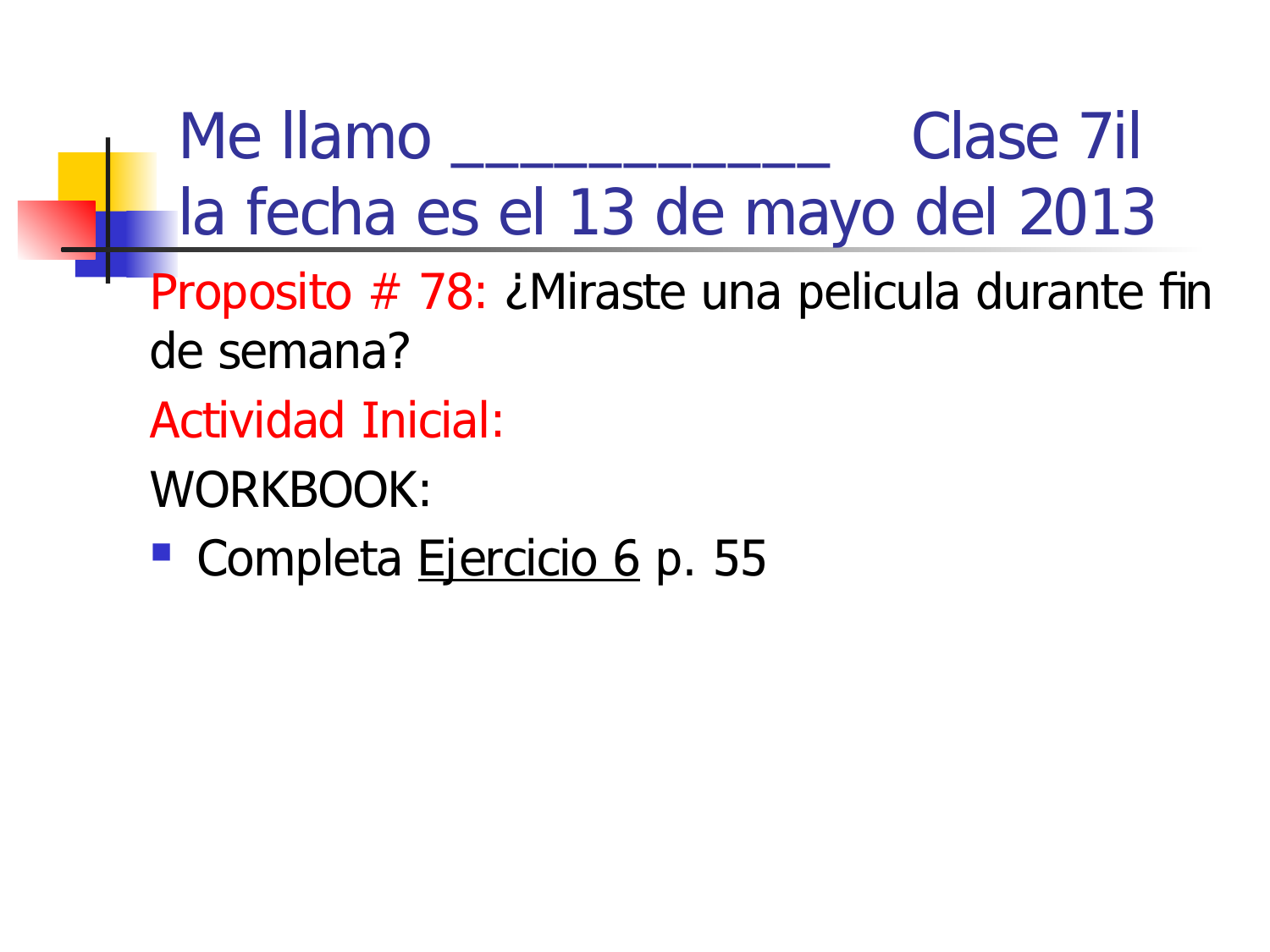

# Me llamo ___________    Clase 7il la fecha es el 13 de mayo del 2013
Proposito # 78: ¿Miraste una pelicula durante fin de semana?
Actividad Inicial:
WORKBOOK:
Completa Ejercicio 6 p. 55